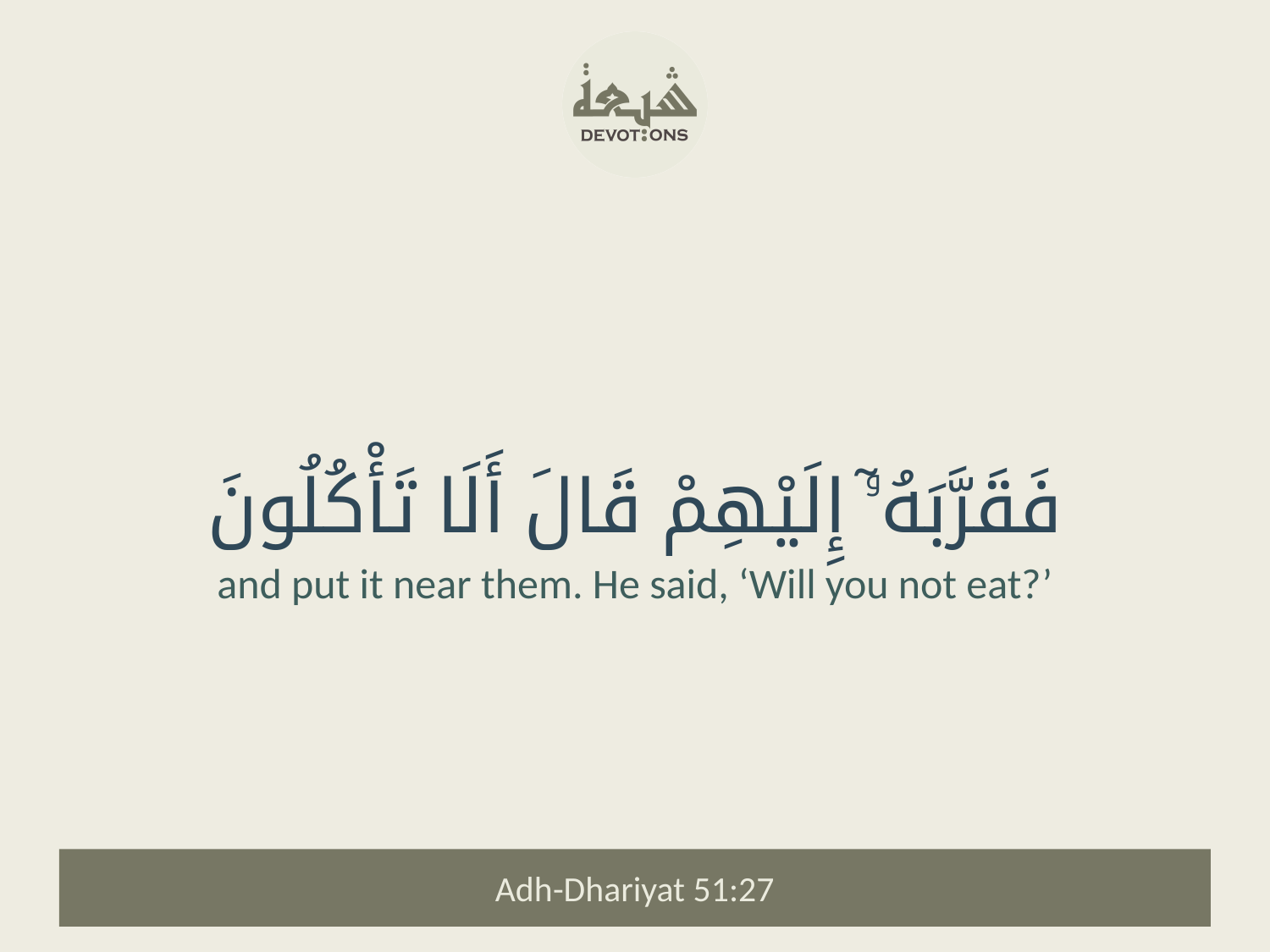

فَقَرَّبَهُۥٓ إِلَيْهِمْ قَالَ أَلَا تَأْكُلُونَ
and put it near them. He said, ‘Will you not eat?’
Adh-Dhariyat 51:27